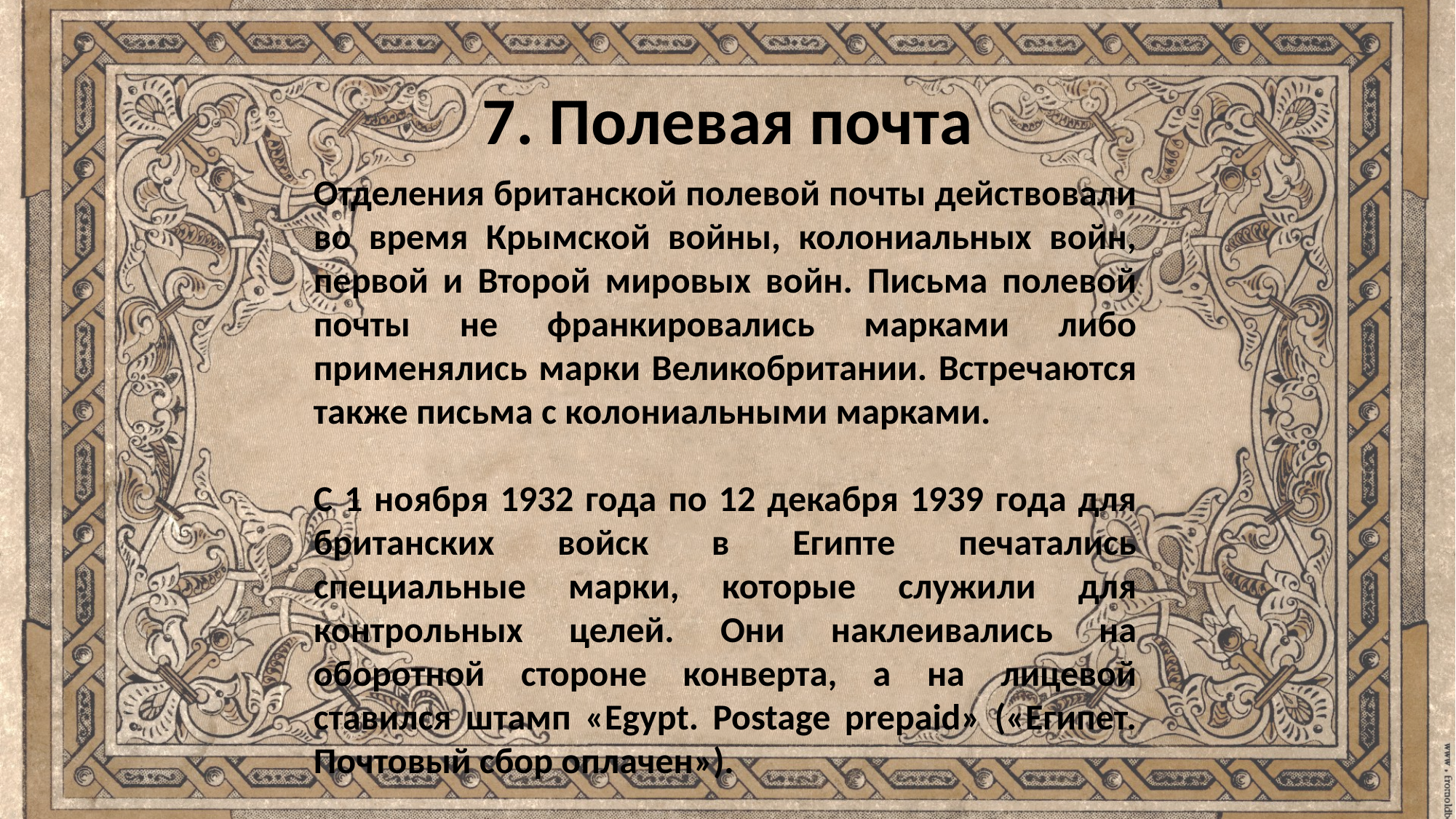

7. Полевая почта
Отделения британской полевой почты действовали во время Крымской войны, колониальных войн, первой и Второй мировых войн. Письма полевой почты не франкировались марками либо применялись марки Великобритании. Встречаются также письма с колониальными марками.

С 1 ноября 1932 года по 12 декабря 1939 года для британских войск в Египте печатались специальные марки, которые служили для контрольных целей. Они наклеивались на оборотной стороне конверта, а на лицевой ставился штамп «Egypt. Postage prepaid» («Египет. Почтовый сбор оплачен»).